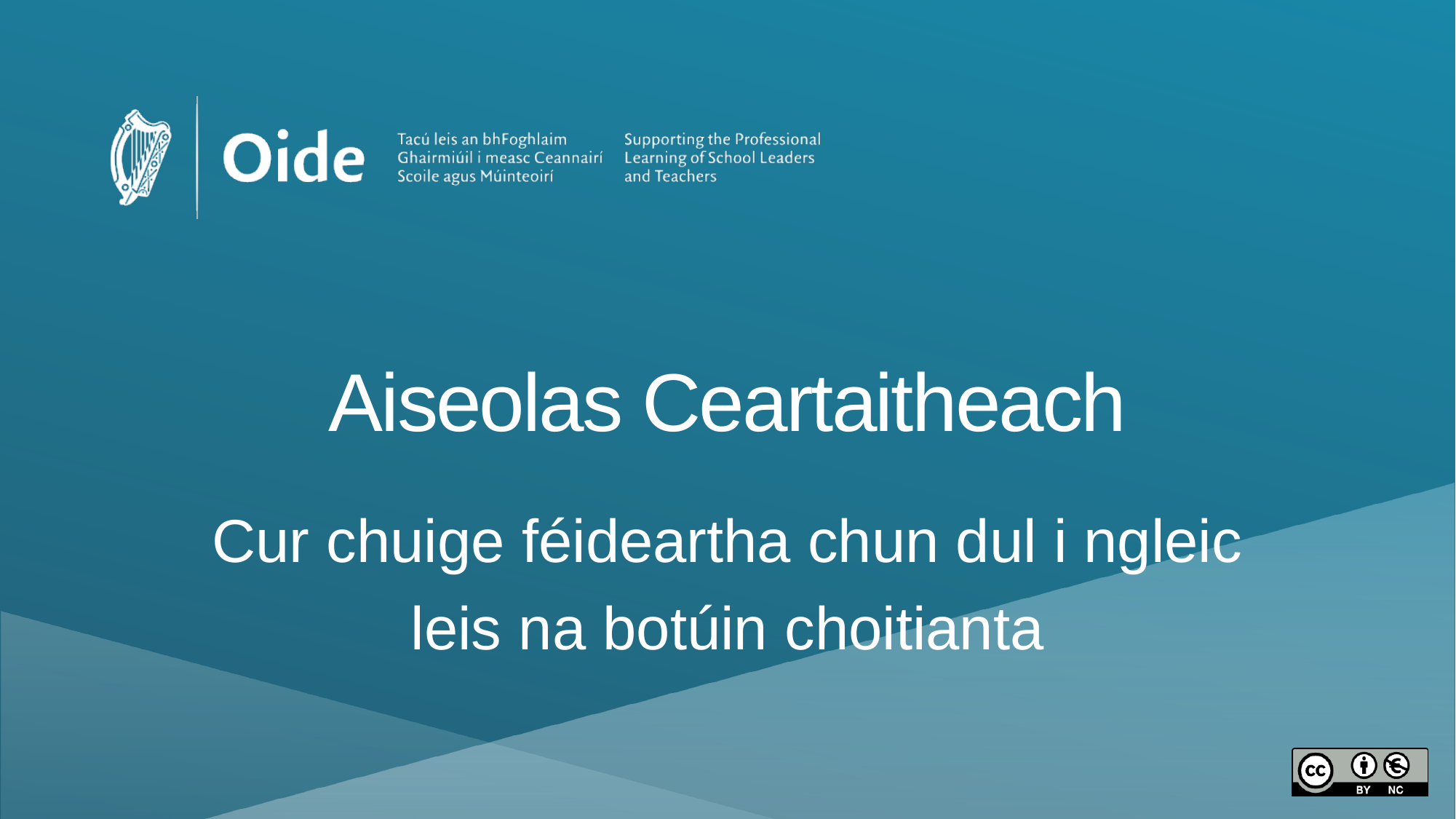

# Aiseolas Ceartaitheach
Cur chuige féideartha chun dul i ngleic leis na botúin choitianta